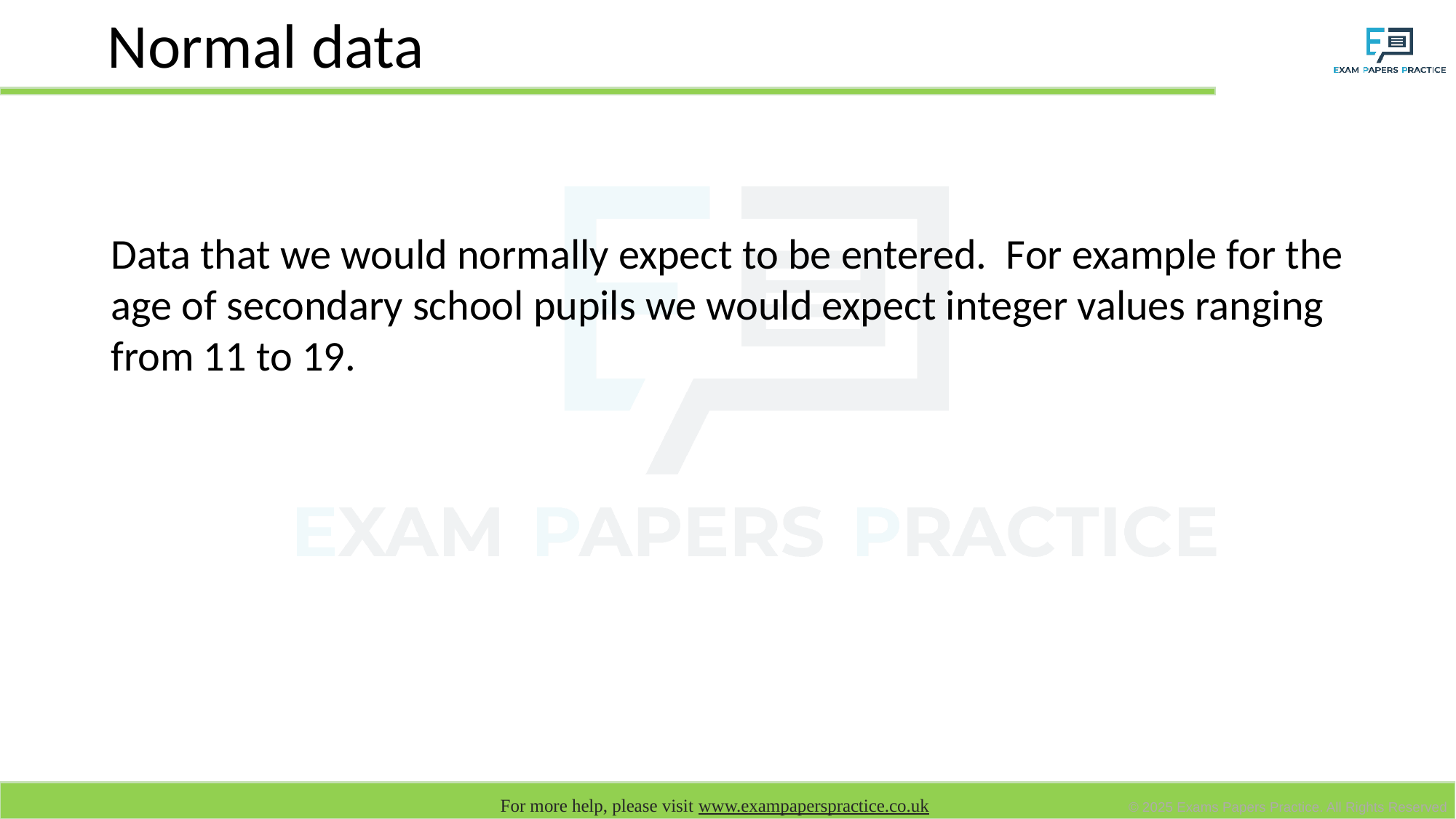

# Normal data
Data that we would normally expect to be entered.  For example for the age of secondary school pupils we would expect integer values ranging from 11 to 19.